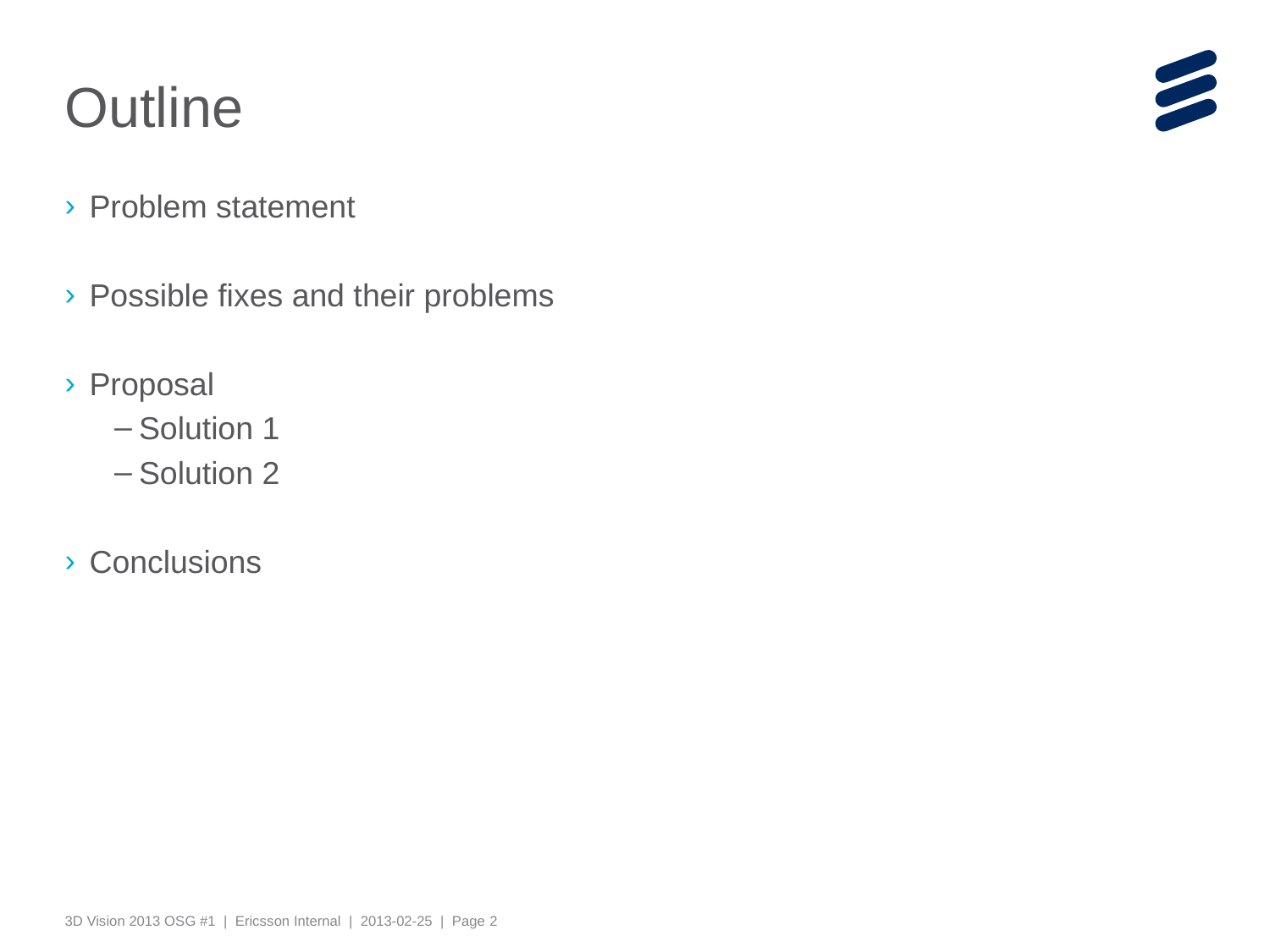

# Outline
Problem statement

Possible fixes and their problems

Proposal
Solution 1
Solution 2

Conclusions